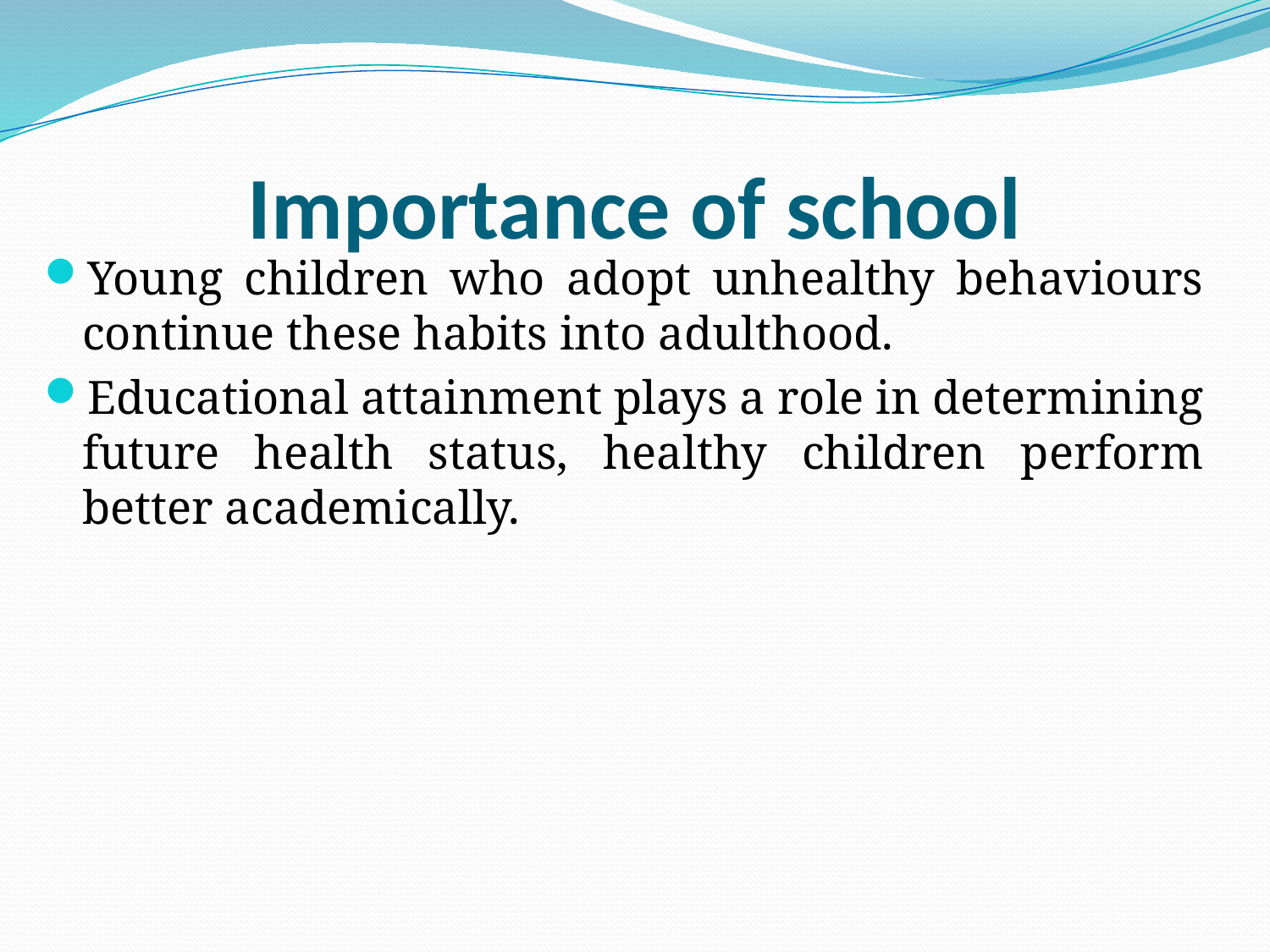

# Importance of school
Young children who adopt unhealthy behaviours continue these habits into adulthood.
Educational attainment plays a role in determining future health status, healthy children perform better academically.